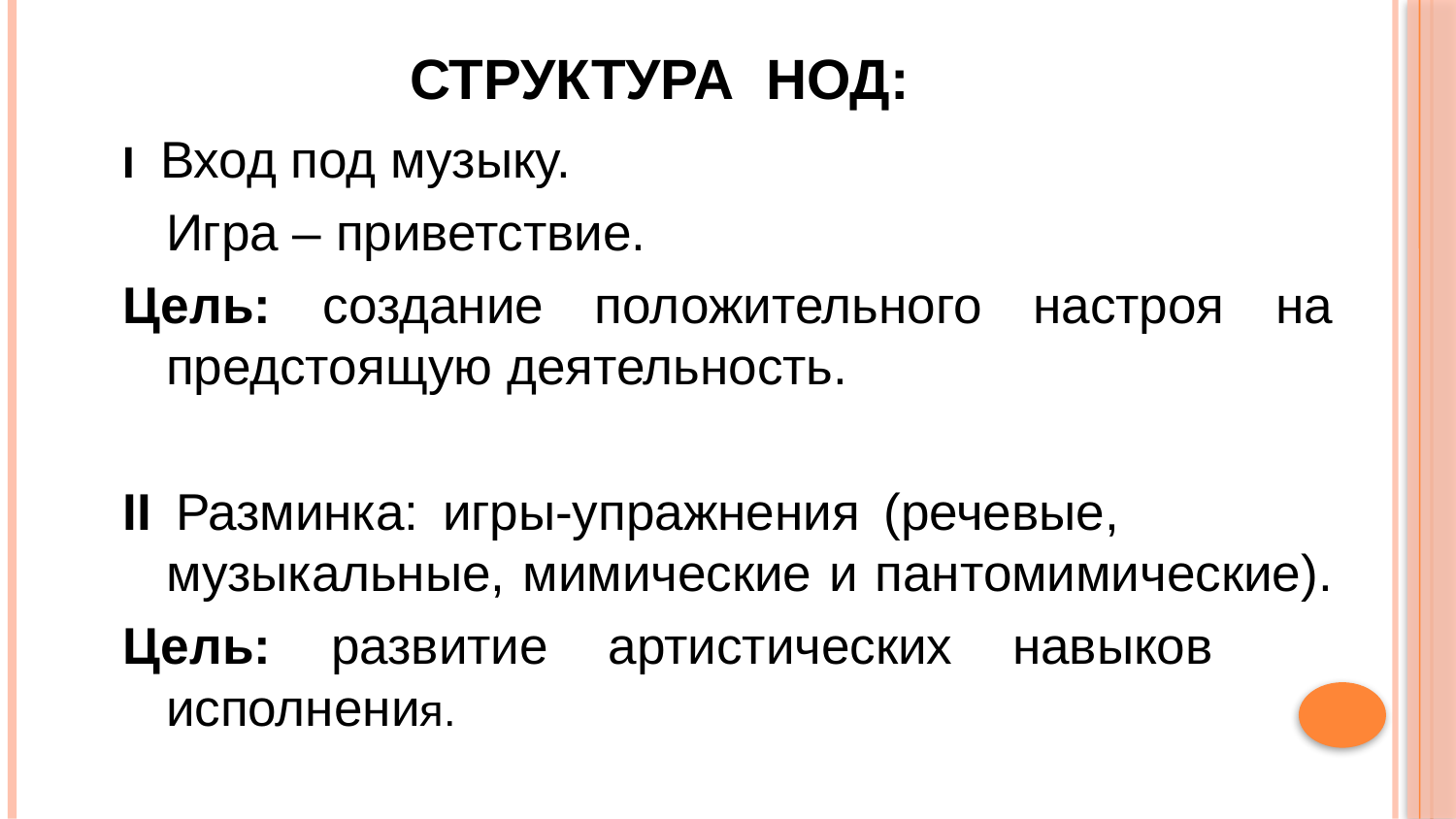

# Структура  НОД:
I  Вход под музыку.
   Игра – приветствие.
Цель: создание положительного настроя на предстоящую деятельность.

II Разминка: игры-упражнения (речевые,          музыкальные, мимические и пантомимические).
Цель: развитие артистических навыков   исполнения.